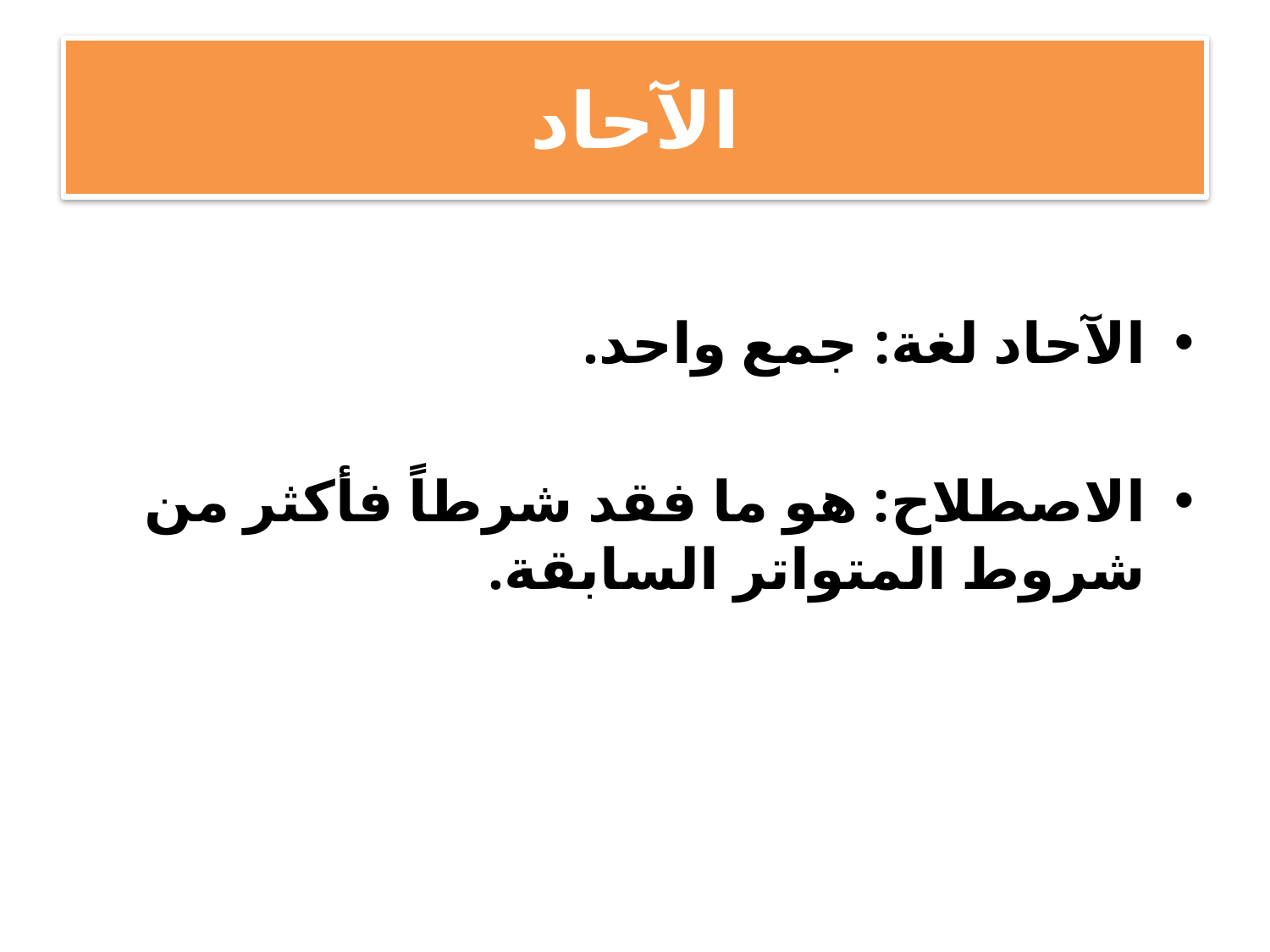

# الآحاد

الآحاد لغة: جمع واحد.

الاصطلاح: هو ما فقد شرطاً فأكثر من شروط المتواتر السابقة.